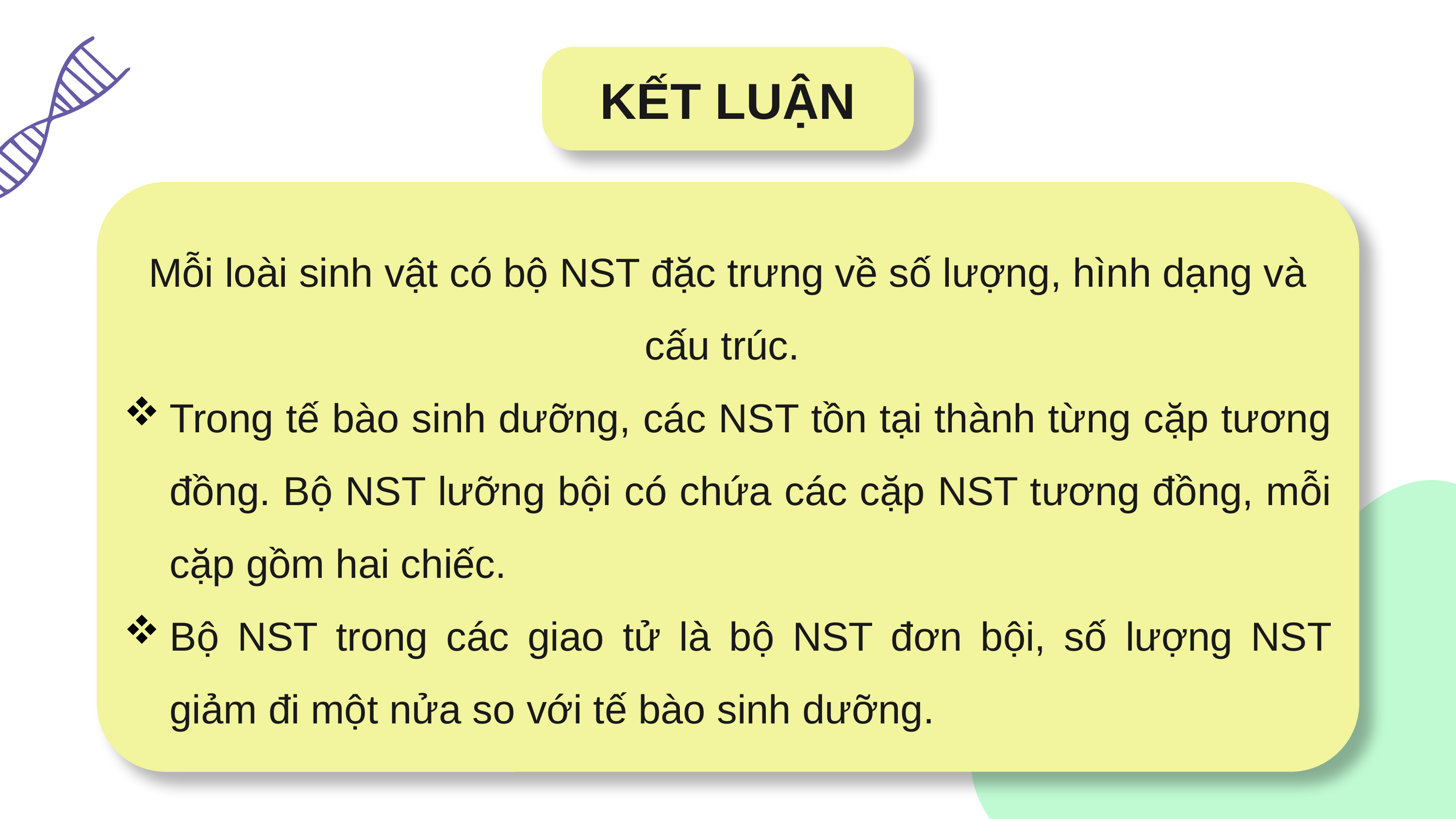

KẾT LUẬN
Mỗi loài sinh vật có bộ NST đặc trưng về số lượng, hình dạng và cấu trúc.
Trong tế bào sinh dưỡng, các NST tồn tại thành từng cặp tương đồng. Bộ NST lưỡng bội có chứa các cặp NST tương đồng, mỗi cặp gồm hai chiếc.
Bộ NST trong các giao tử là bộ NST đơn bội, số lượng NST giảm đi một nửa so với tế bào sinh dưỡng.